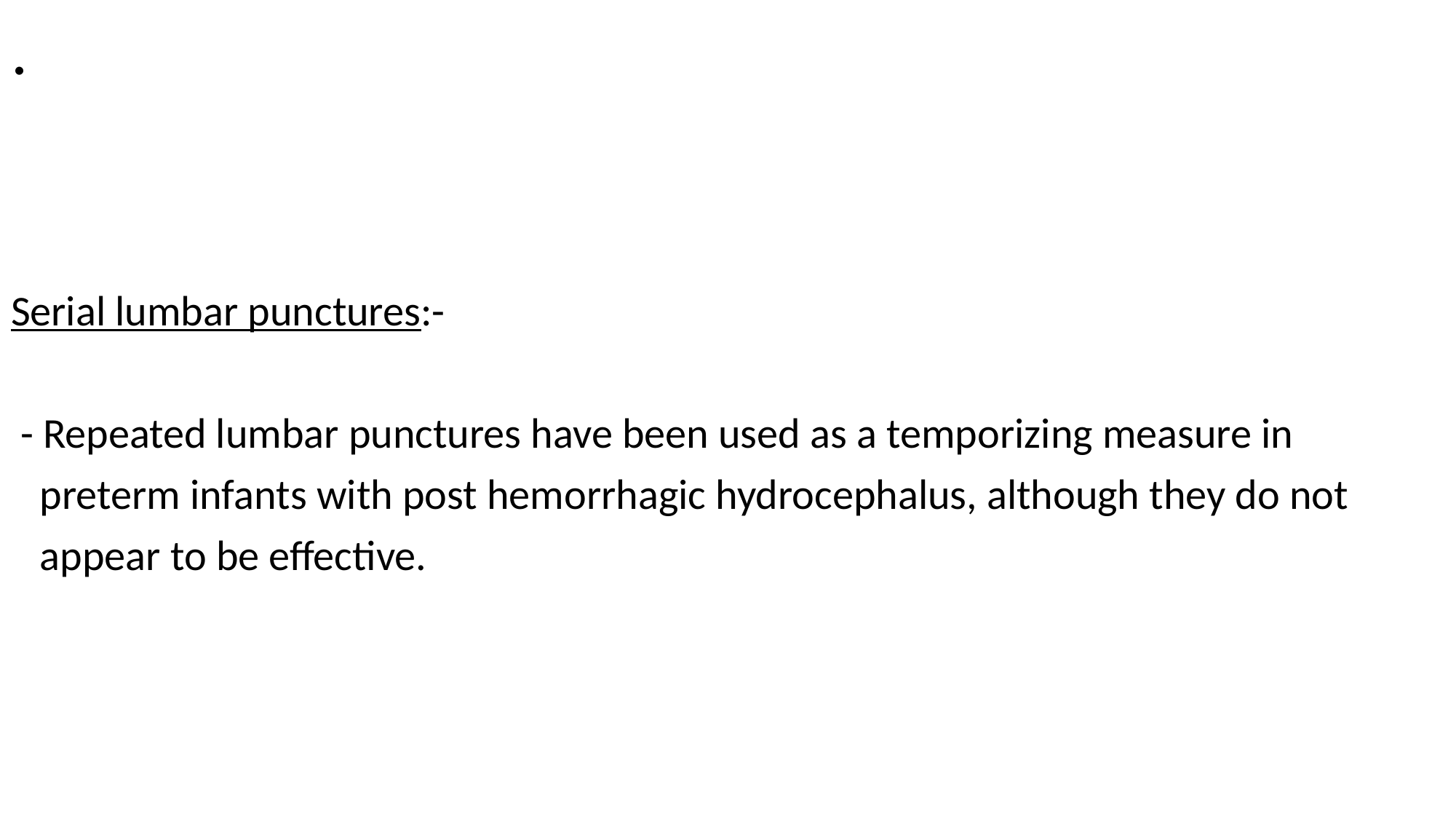

# .

Serial lumbar punctures:-

 - Repeated lumbar punctures have been used as a temporizing measure in
   preterm infants with post hemorrhagic hydrocephalus, although they do not
   appear to be effective.